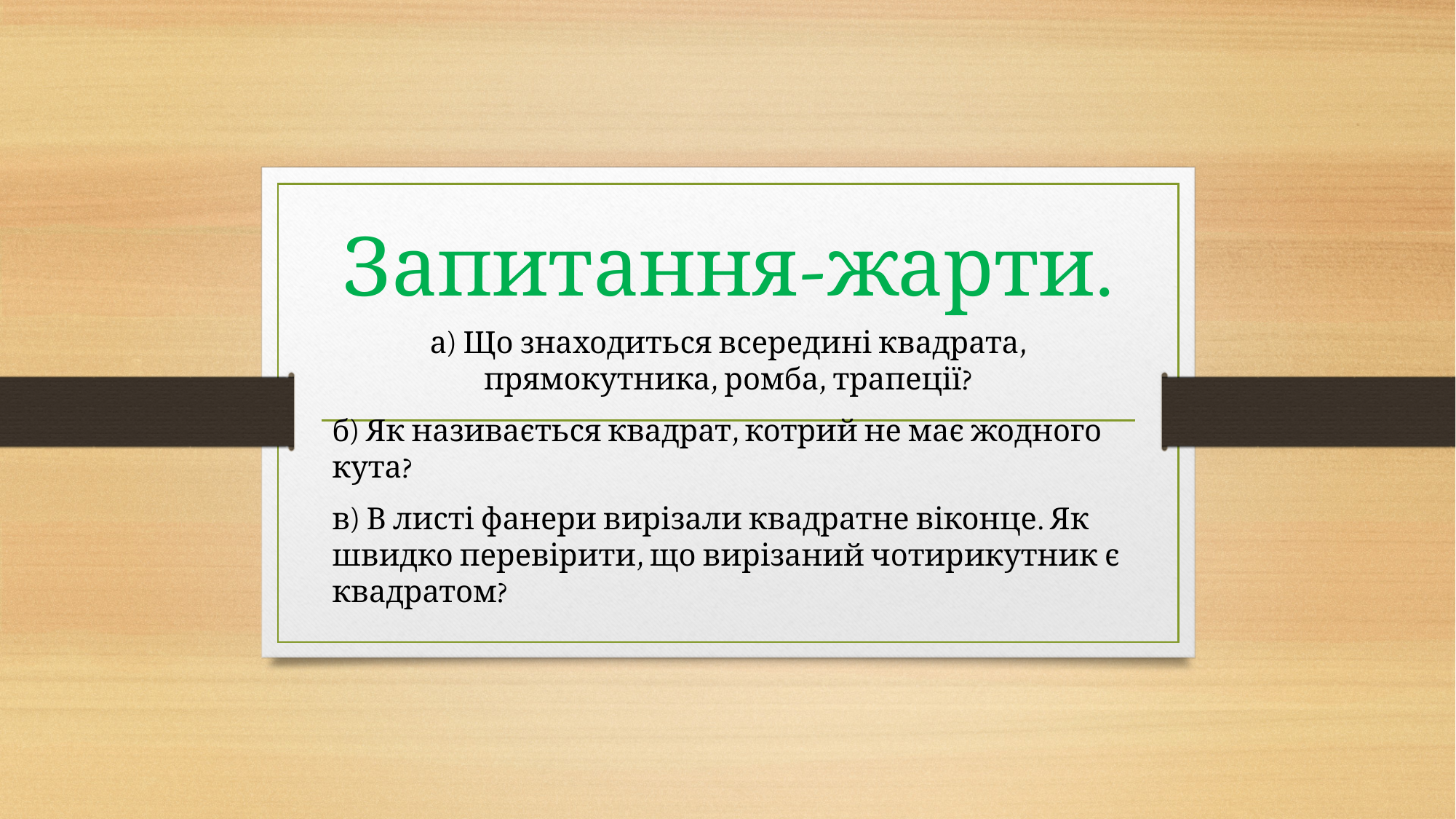

# Запитання-жарти.
а) Що знаходиться всередині квадрата, прямокутника, ромба, трапеції?
б) Як називається квадрат, котрий не має жодного кута?
в) В листі фанери вирізали квадратне віконце. Як швидко перевірити, що вирізаний чотирикутник є квадратом?